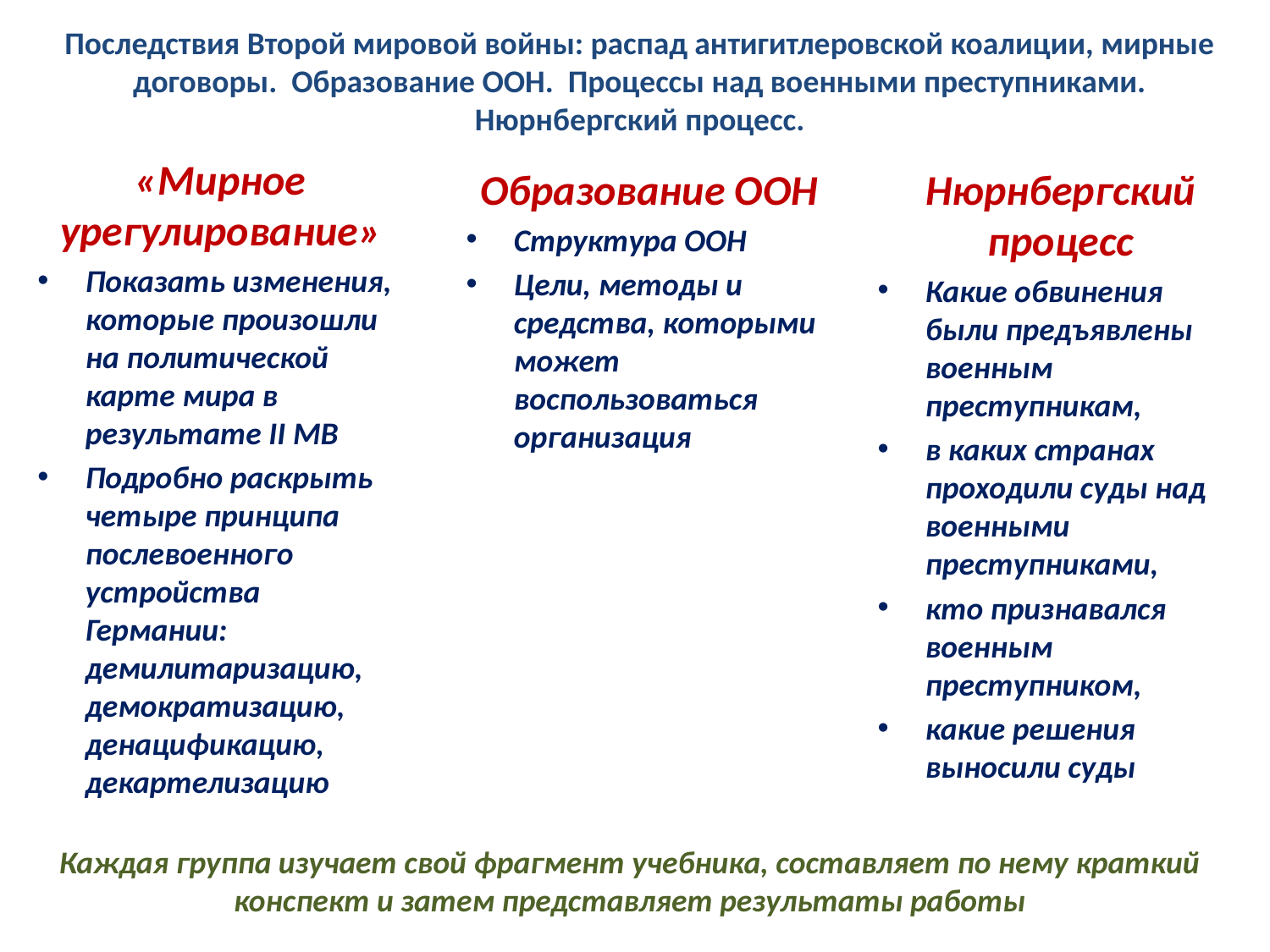

# Последствия Второй мировой войны: распад антигитлеровской коалиции, мирные договоры.  Образование ООН.  Процессы над военными преступниками. Нюрнбергский процесс.
«Мирное урегулирование»
Показать изменения, которые произошли на политической карте мира в результате II МВ
Подробно раскрыть четыре принципа послевоенного устройства Германии: демилитаризацию, демократизацию, денацификацию, декартелизацию
Образование ООН
Структура ООН
Цели, методы и средства, которыми может воспользоваться организация
Нюрнбергский процесс
Какие обвинения  были предъявлены военным преступникам,
в каких странах проходили суды над военными преступниками,
кто признавался военным преступником,
какие решения выносили суды
Каждая группа изучает свой фрагмент учебника, составляет по нему краткий конспект и затем представляет результаты работы